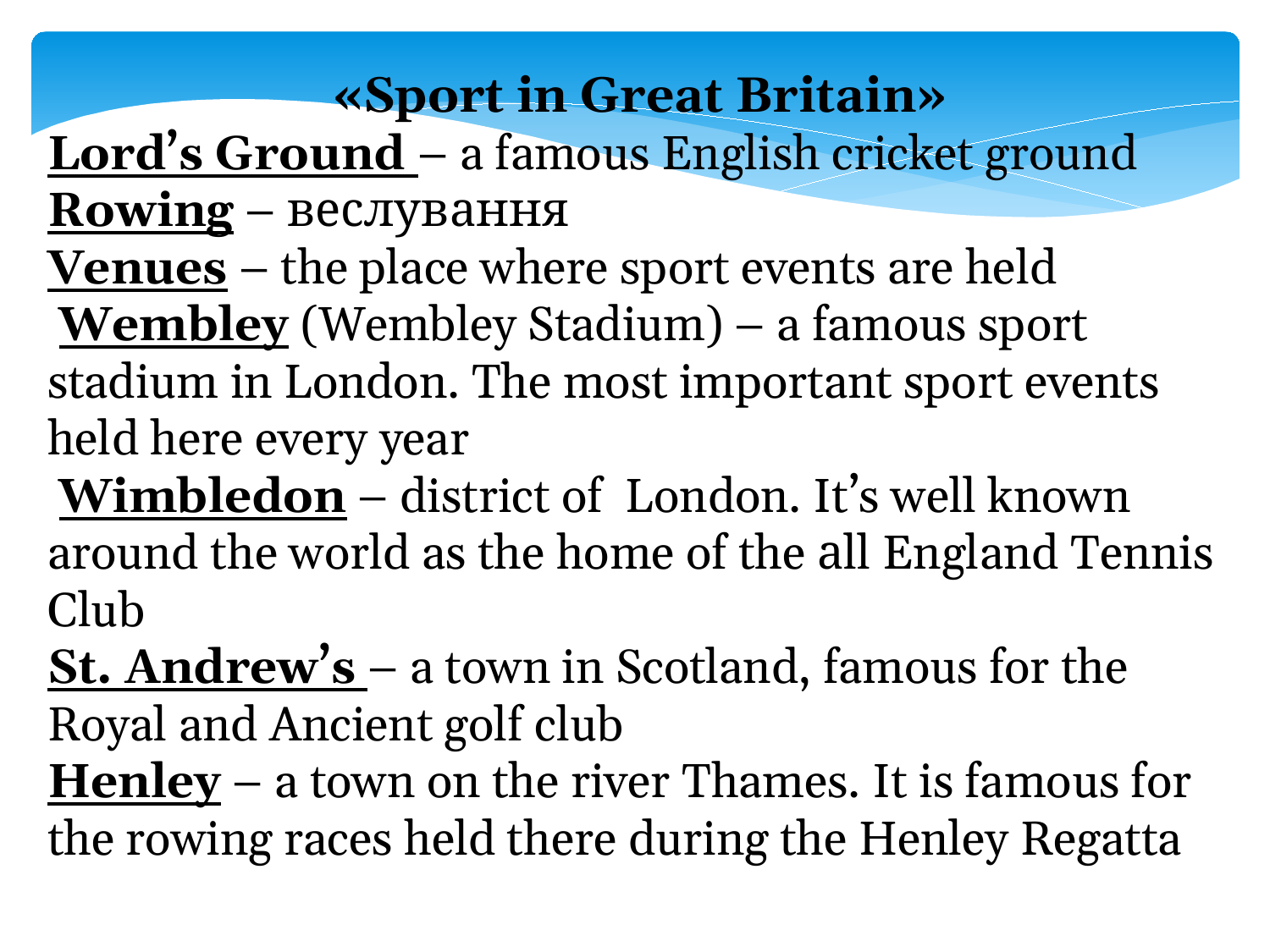

«Sport in Great Britain»
Lord’s Ground – a famous English cricket ground
Rowing – веслування
Venues – the place where sport events are held
 Wembley (Wembley Stadium) – a famous sport stadium in London. The most important sport events held here every year
 Wimbledon – district of  London. It’s well known around the world as the home of the аll England Tennis Club
St. Andrew’s – a town in Scotland, famous for the Royal and Ancient golf club
Henley – a town on the river Thames. It is famous for the rowing races held there during the Henley Regatta